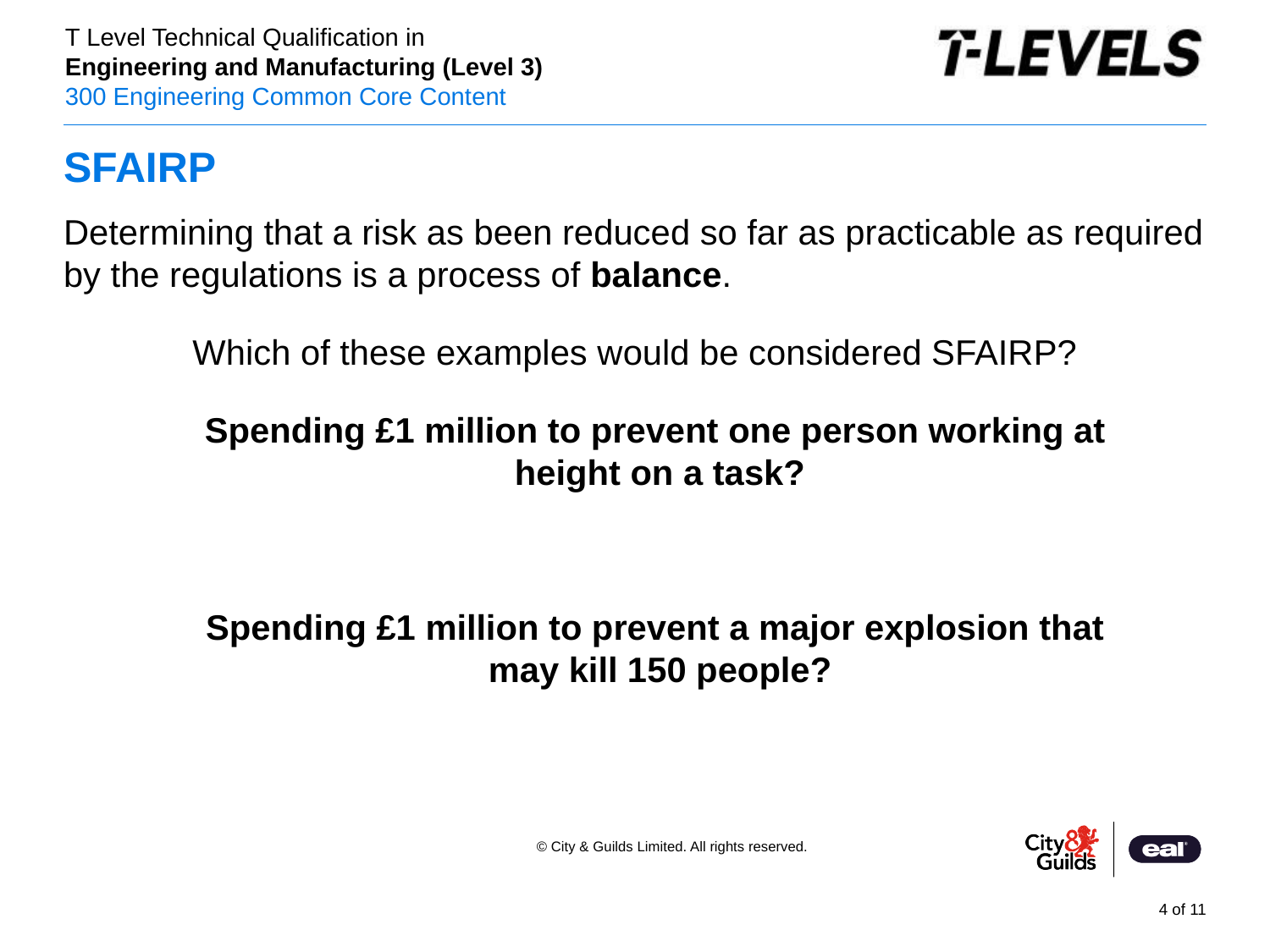

# SFAIRP
Determining that a risk as been reduced so far as practicable as required by the regulations is a process of balance.
Which of these examples would be considered SFAIRP?
Spending £1 million to prevent one person working at
height on a task?

Spending £1 million to prevent a major explosion that
may kill 150 people?